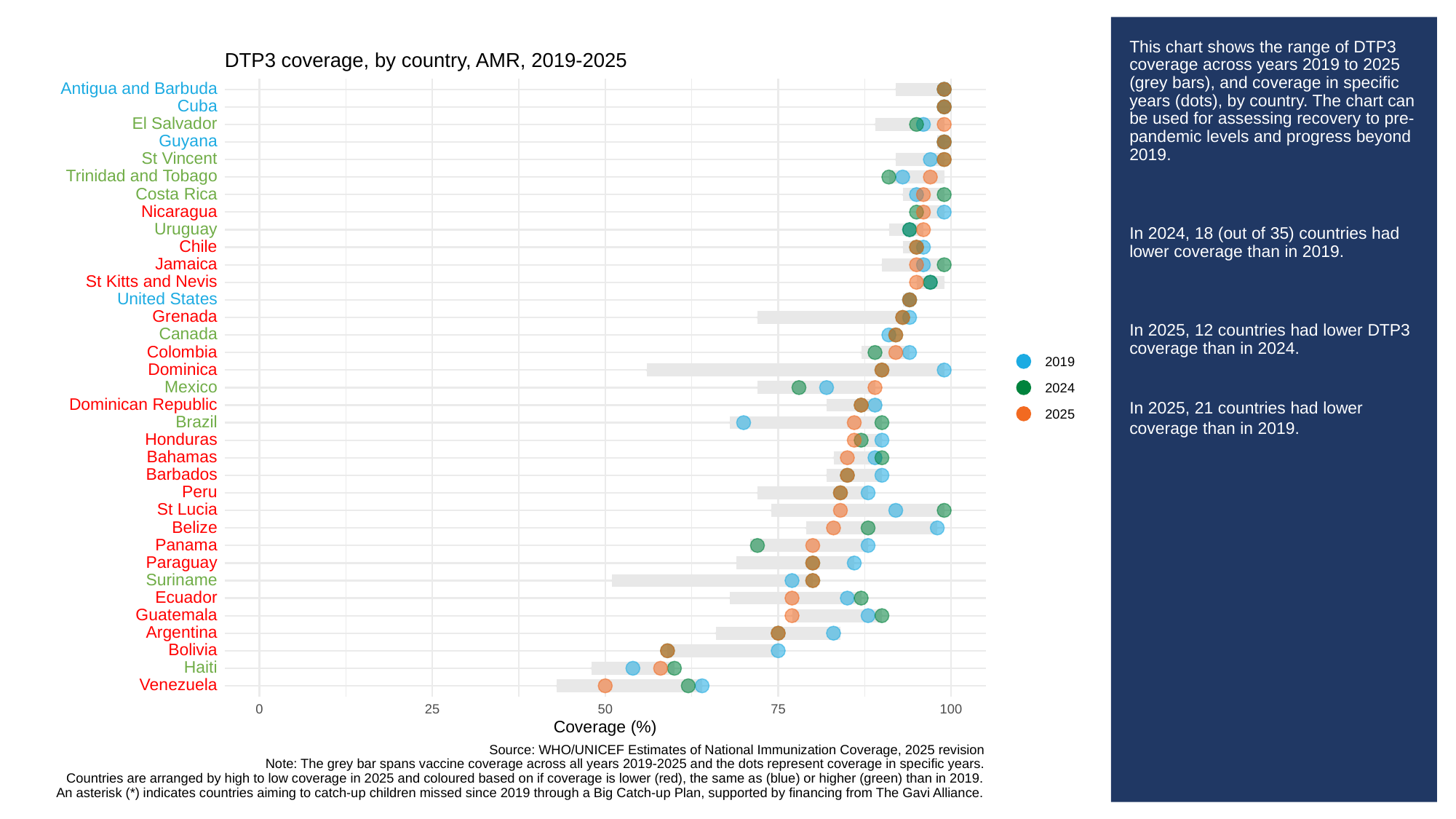

# This chart shows the range of DTP3 coverage across years 2019 to 2025 (grey bars), and coverage in specific years (dots), by country. The chart can be used for assessing recovery to pre-pandemic levels and progress beyond 2019.

In 2024, 18 (out of 35) countries had lower coverage than in 2019.

In 2025, 12 countries had lower DTP3 coverage than in 2024.

In 2025, 21 countries had lower coverage than in 2019.

DTP3 coverage, by country, AMR, 2019-2025

Antigua
and
Barbuda

Cuba

El
Salvador

Guyana

St
Vincent

Trinidad
and
Tobago

Costa
Rica

Nicaragua

Uruguay

Chile

Jamaica

St
Kitts
and
Nevis

United
States

Grenada

Canada

Colombia

2019
Dominica

Mexico

2024

Dominican
Republic

2025
Brazil

Honduras

Bahamas

Barbados

Peru

St
Lucia

Belize

Panama

Paraguay

Suriname

Ecuador

Guatemala

Argentina

Bolivia

Haiti

Venezuela

0
25
50
75
100
Coverage (%)
Source: WHO/UNICEF Estimates of National Immunization Coverage, 2025 revision
Note: The grey bar spans vaccine coverage across all years 2019-2025 and the dots represent coverage in specific years.
Countries are arranged by high to low coverage in 2025 and coloured based on if coverage is lower (red), the same as (blue) or higher (green) than in 2019.
An asterisk (*) indicates countries aiming to catch-up children missed since 2019 through a Big Catch-up Plan, supported by financing from The Gavi Alliance.